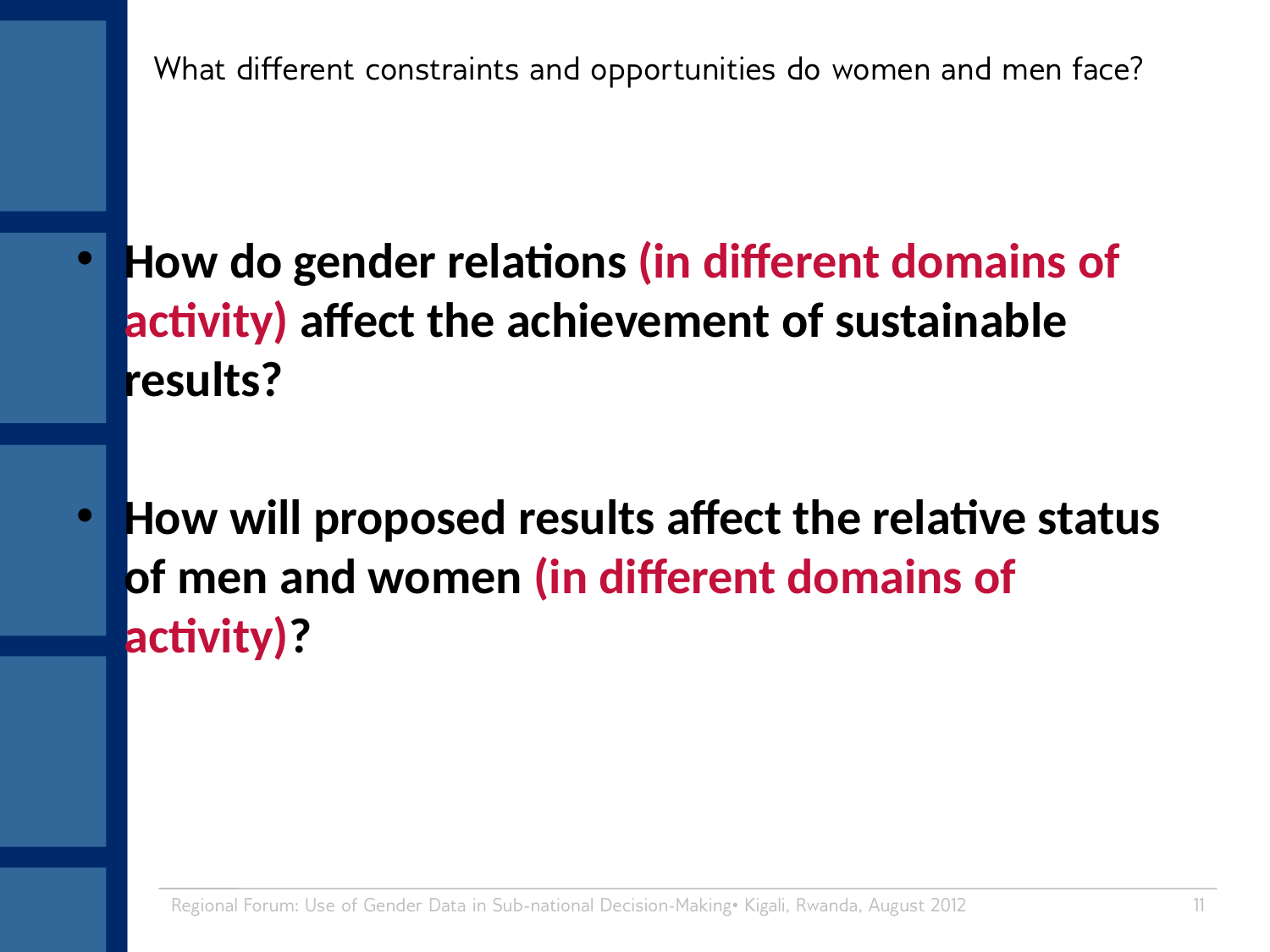

# What different constraints and opportunities do women and men face?
How do gender relations (in different domains of activity) affect the achievement of sustainable results?

How will proposed results affect the relative status of men and women (in different domains of activity)?